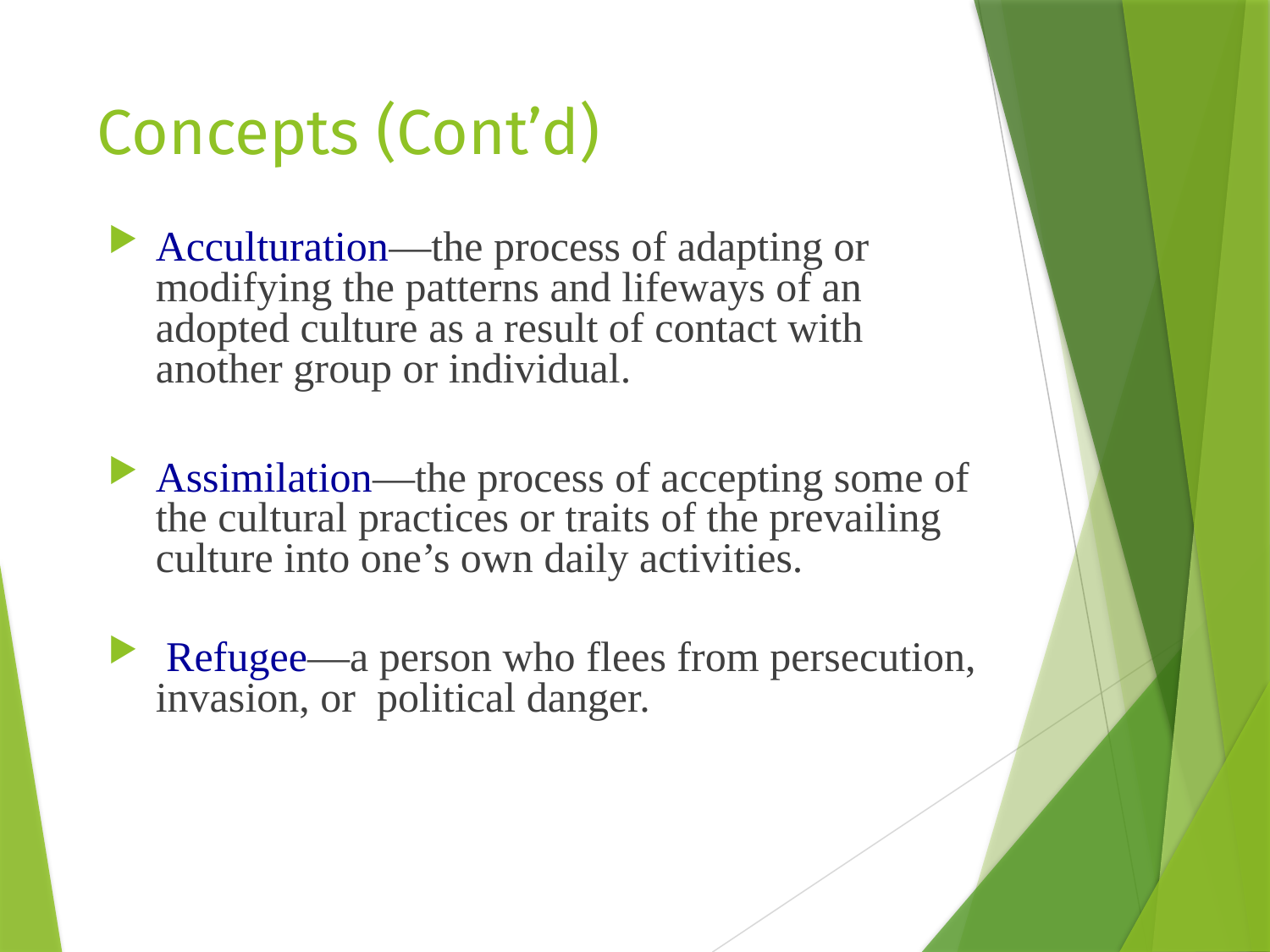

# Concepts (Cont’d)
Acculturation—the process of adapting or modifying the patterns and lifeways of an adopted culture as a result of contact with another group or individual.
Assimilation—the process of accepting some of the cultural practices or traits of the prevailing culture into one’s own daily activities.
 Refugee—a person who flees from persecution, invasion, or  political danger.